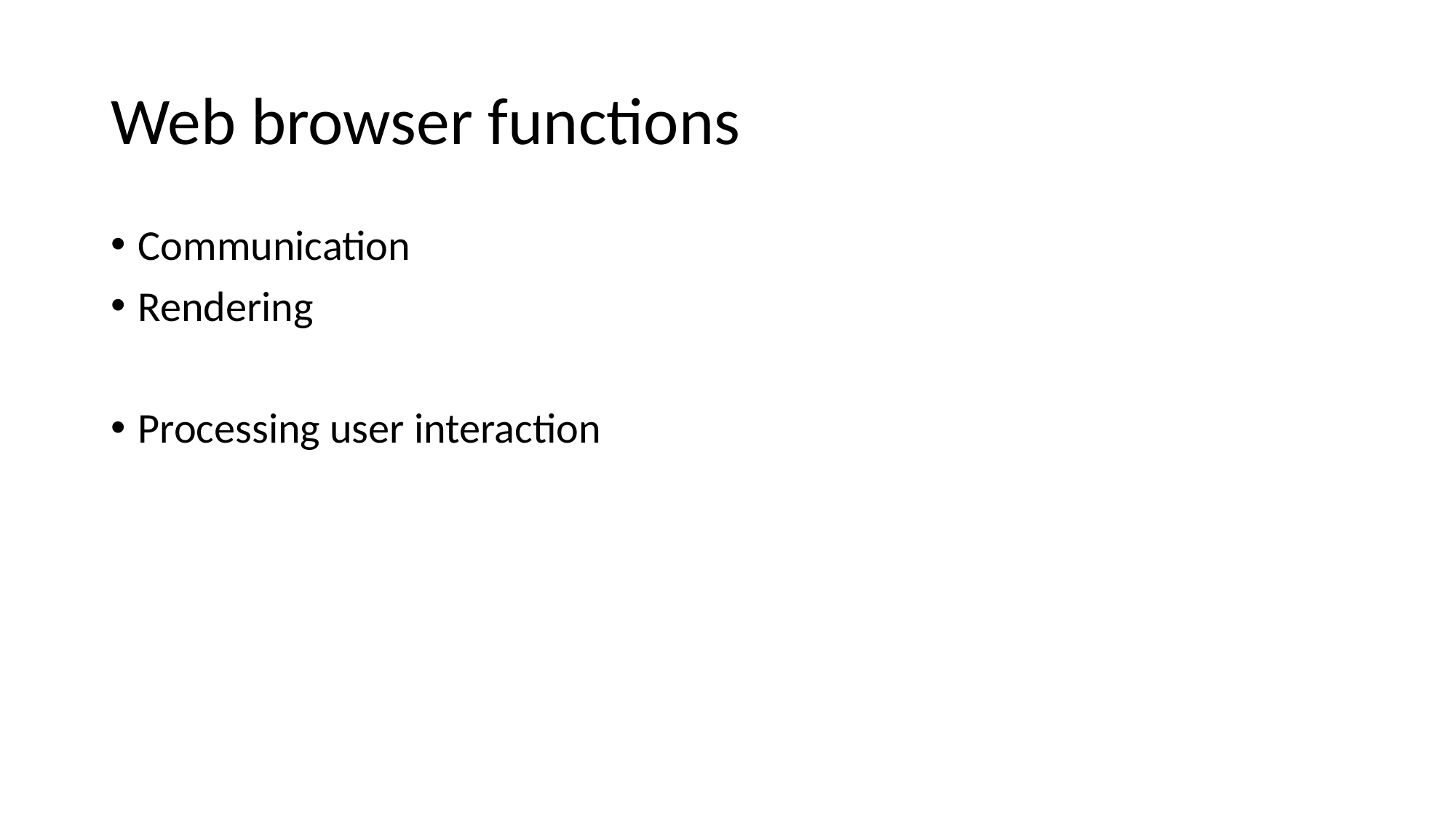

# Web browser functions
Communication
Rendering

Processing user interaction